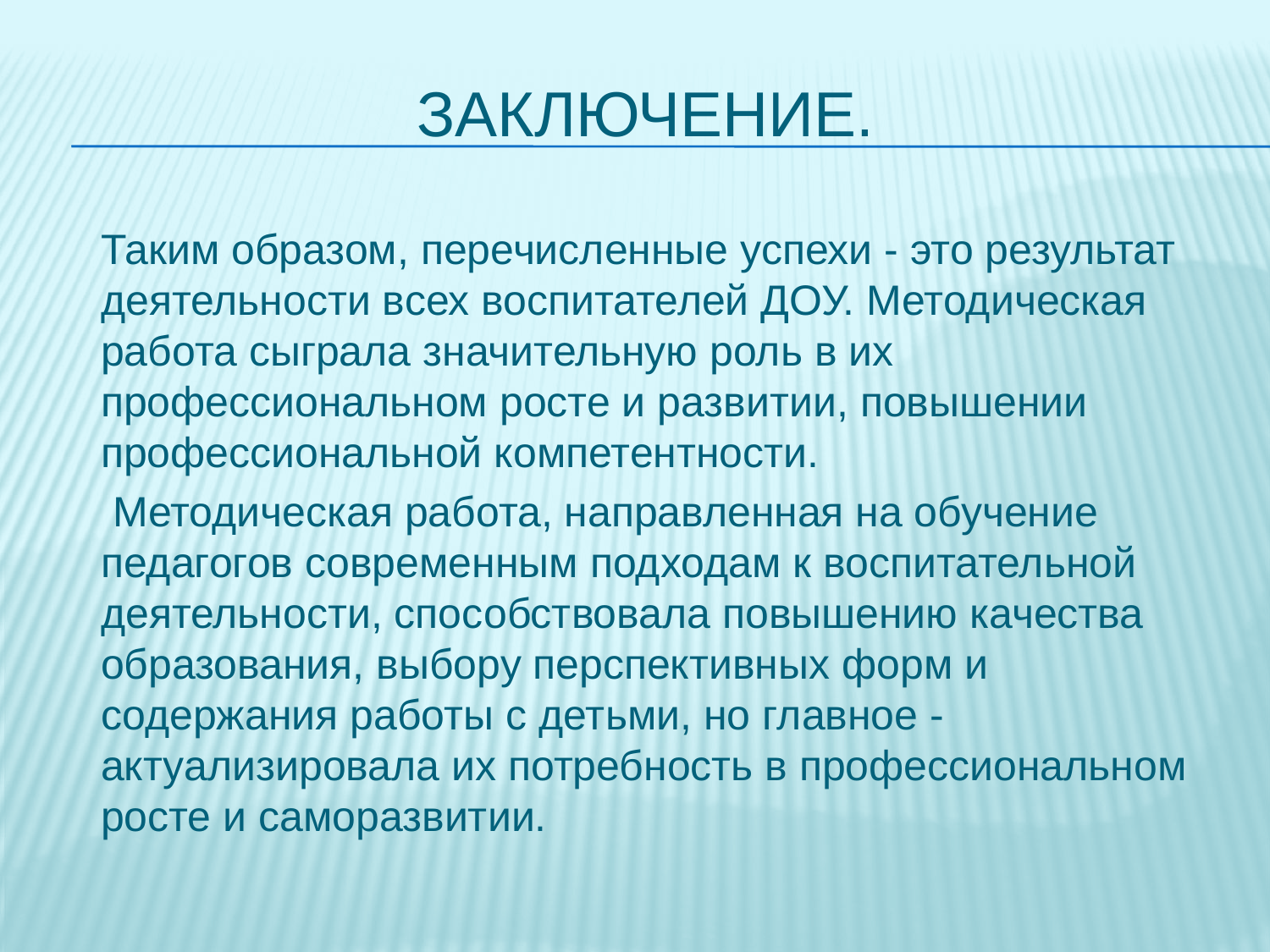

# Заключение.
   		Таким образом, перечисленные успехи - это результат деятельности всех воспитателей ДОУ. Методическая работа сыграла значительную роль в их профессиональном росте и развитии, повышении профессиональной компетентности.
		 Методическая работа, направленная на обучение педагогов современным подходам к воспитательной деятельности, способствовала повышению качества образования, выбору перспективных форм и содержания работы с детьми, но главное - актуализировала их потребность в профессиональном росте и саморазвитии.